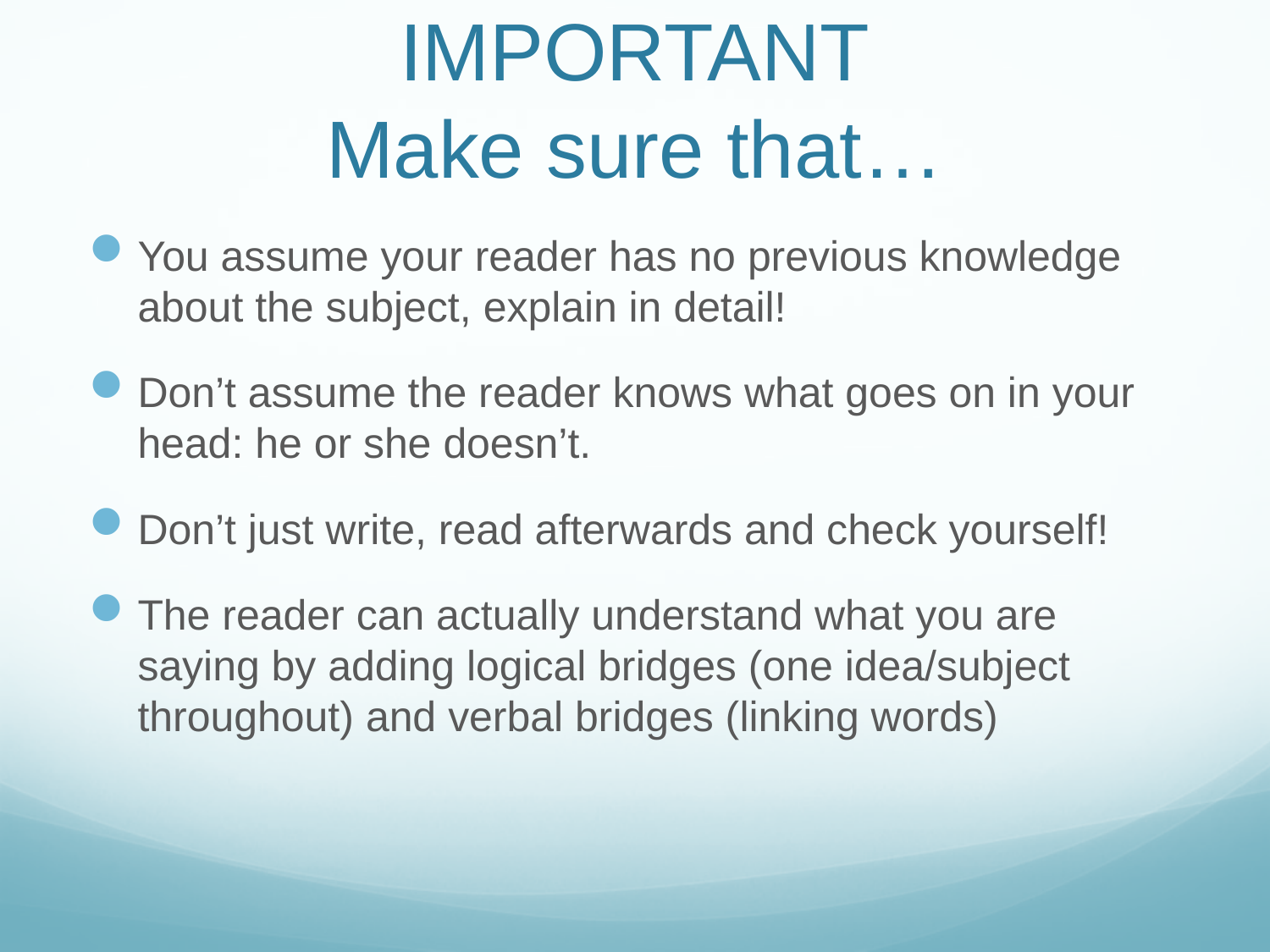

# IMPORTANT Make sure that…
You assume your reader has no previous knowledge about the subject, explain in detail!
Don’t assume the reader knows what goes on in your head: he or she doesn’t.
Don’t just write, read afterwards and check yourself!
The reader can actually understand what you are saying by adding logical bridges (one idea/subject throughout) and verbal bridges (linking words)